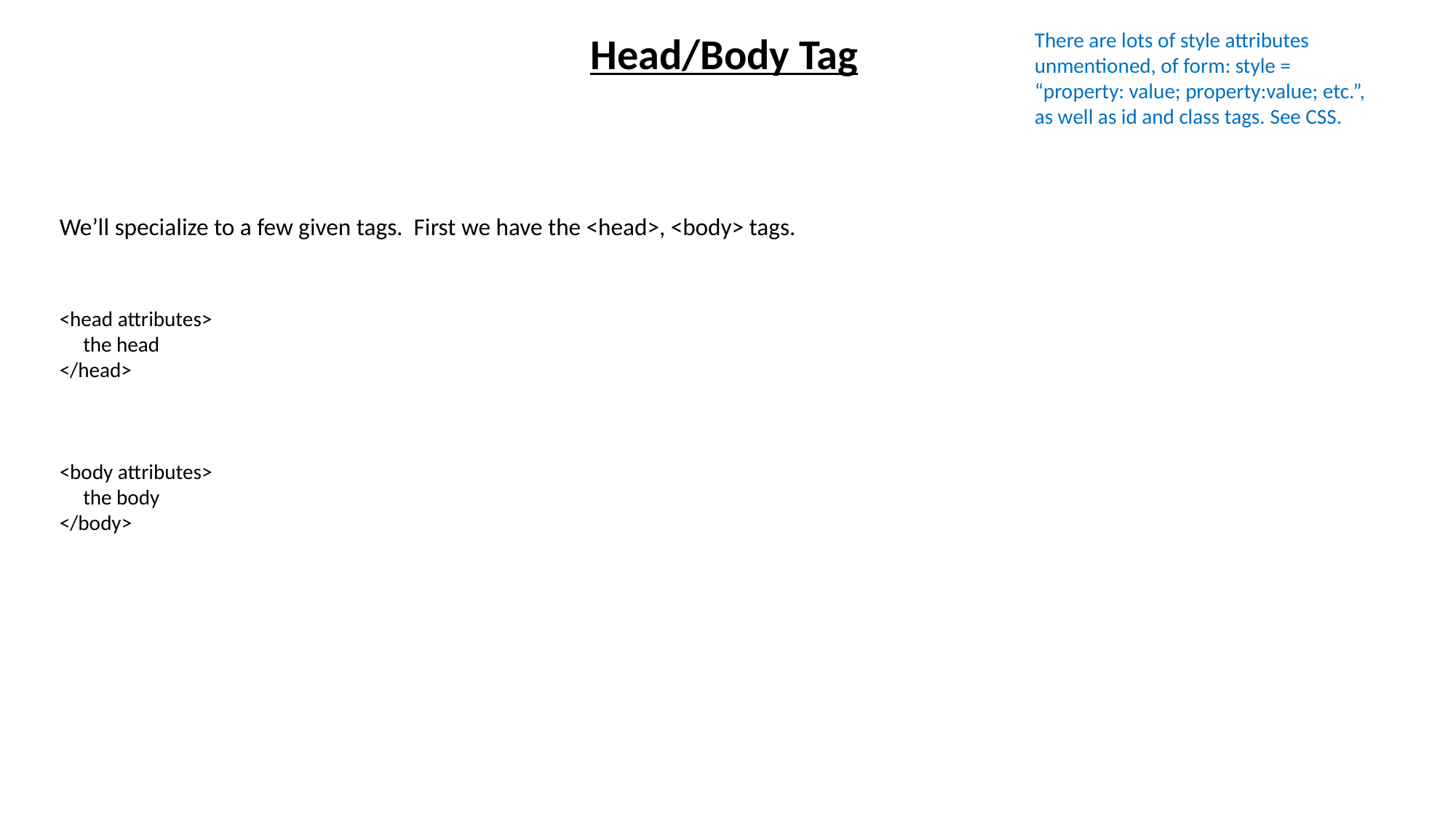

There are lots of style attributes unmentioned, of form: style = “property: value; property:value; etc.”, as well as id and class tags. See CSS.
Head/Body Tag
We’ll specialize to a few given tags.  First we have the <head>, <body> tags.
<head attributes>
     the head
</head>

<body attributes>
     the body
</body>